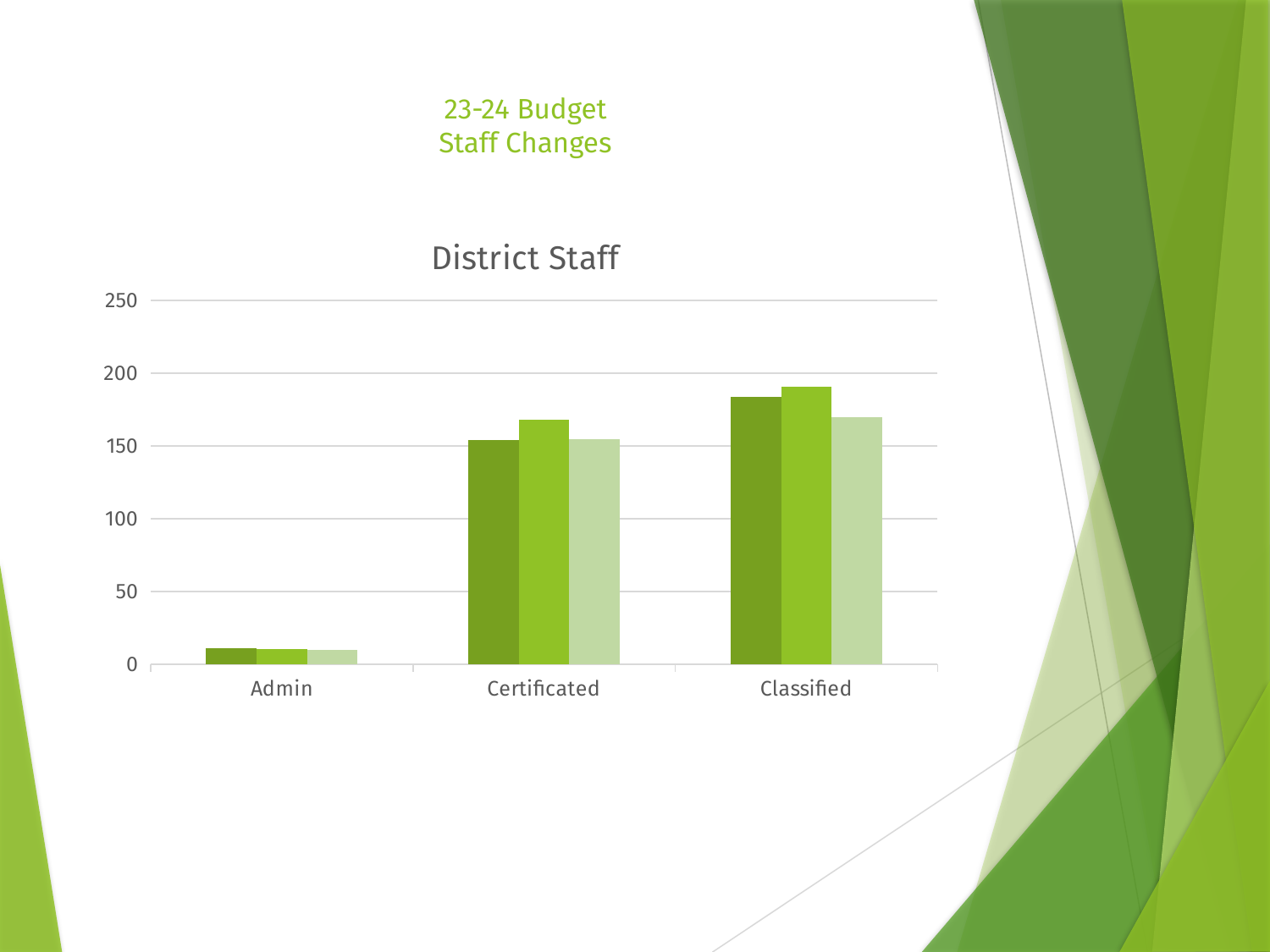

# 23-24 Budget Staff Changes

### Chart: District Staff

| Category | 21-22 Actual | 22-23 Budget2 | 23-24 Budget |
|---|---|---|---|
| Admin | 11.2 | 10.2 | 10.0 |
| Certificated | 154.3 | 167.87 | 154.56 |
| Classified | 183.88 | 190.96 | 170.052 |